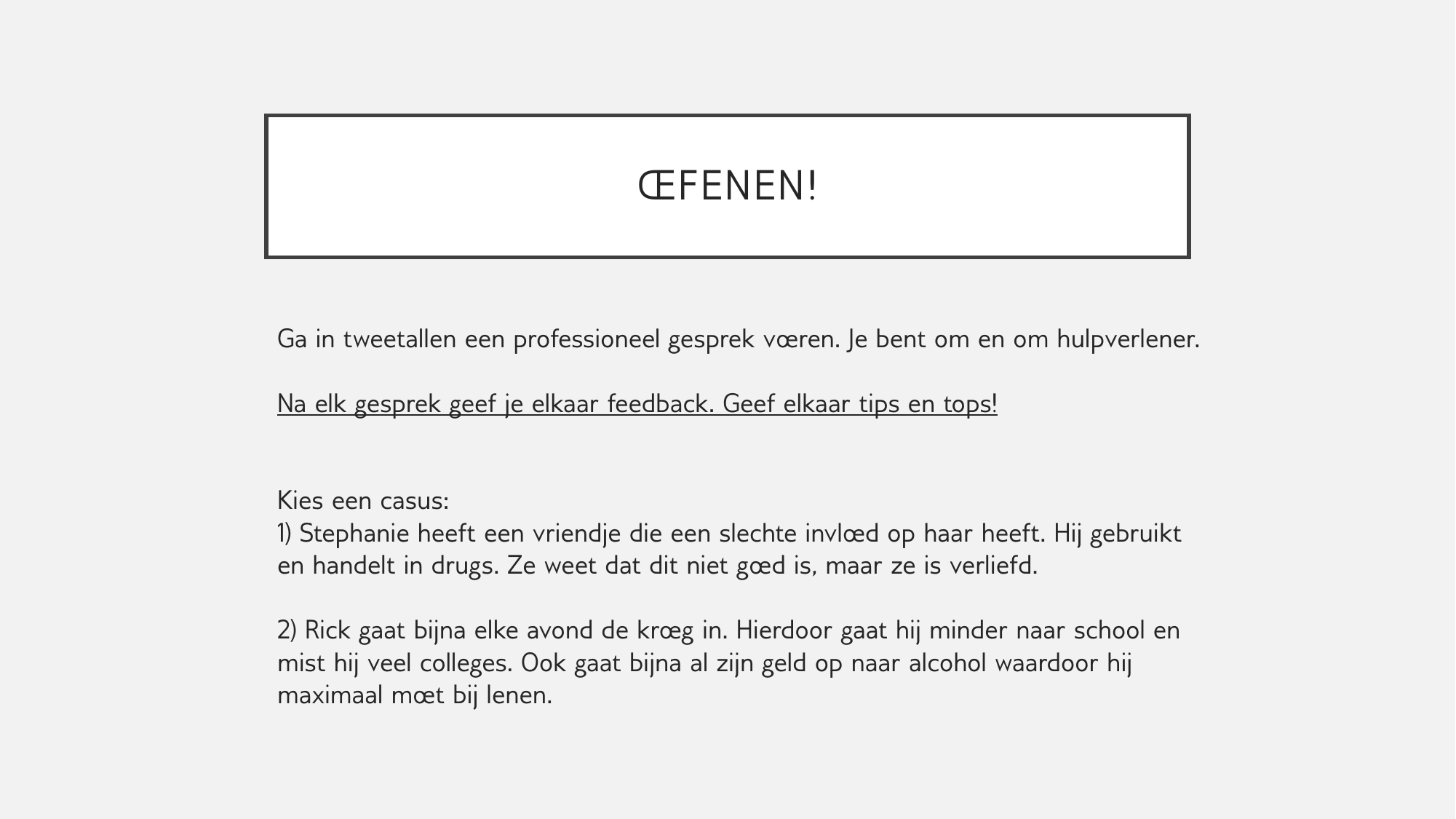

# Oefenen!
Ga in tweetallen een professioneel gesprek voeren. Je bent om en om hulpverlener.

Na elk gesprek geef je elkaar feedback. Geef elkaar tips en tops!

Kies een casus:
1) Stephanie heeft een vriendje die een slechte invloed op haar heeft. Hij gebruikt en handelt in drugs. Ze weet dat dit niet goed is, maar ze is verliefd.

2) Rick gaat bijna elke avond de kroeg in. Hierdoor gaat hij minder naar school en mist hij veel colleges. Ook gaat bijna al zijn geld op naar alcohol waardoor hij maximaal moet bij lenen.